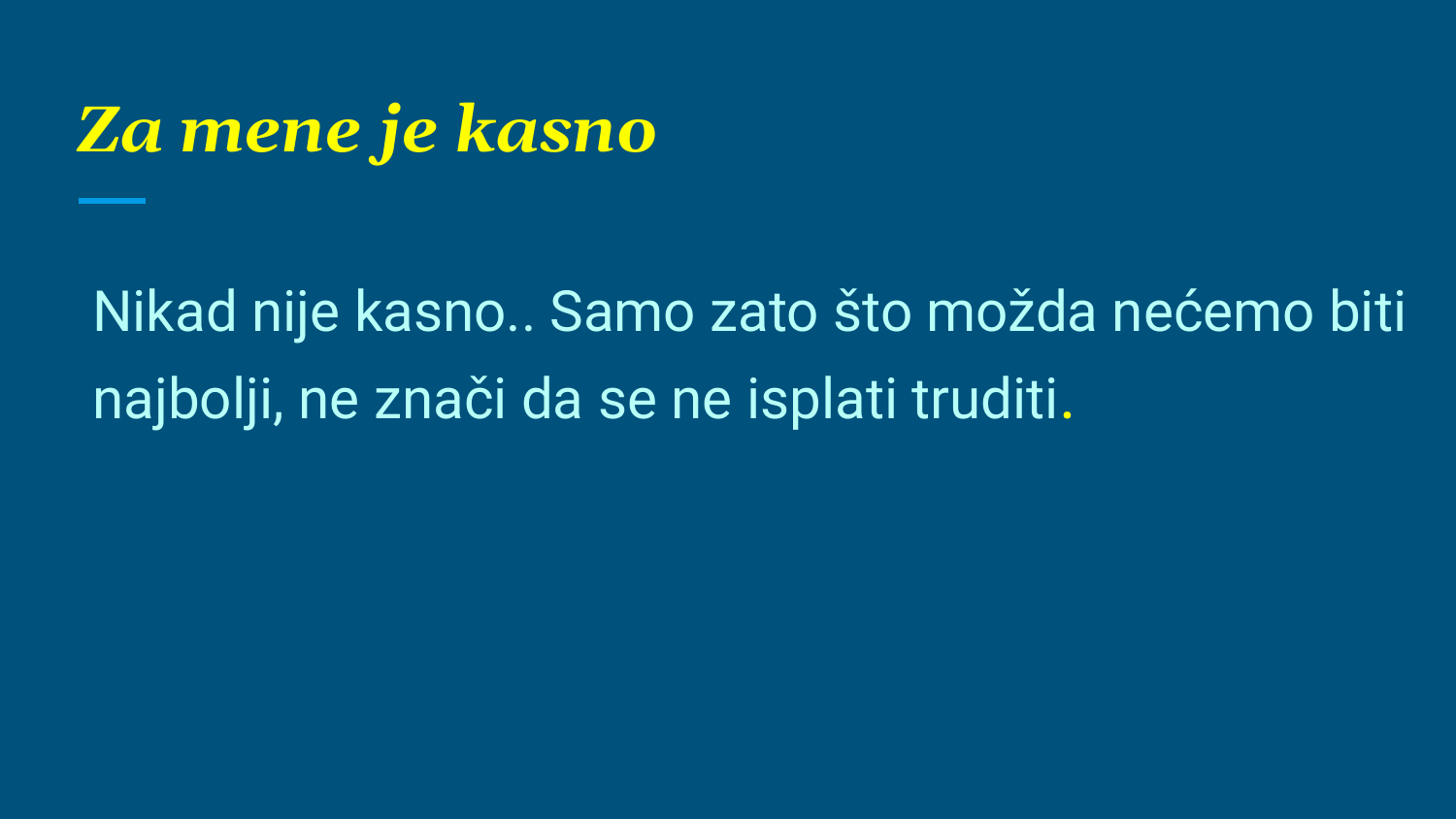

# Za mene je kasno
Nikad nije kasno.. Samo zato što možda nećemo biti najbolji, ne znači da se ne isplati truditi.